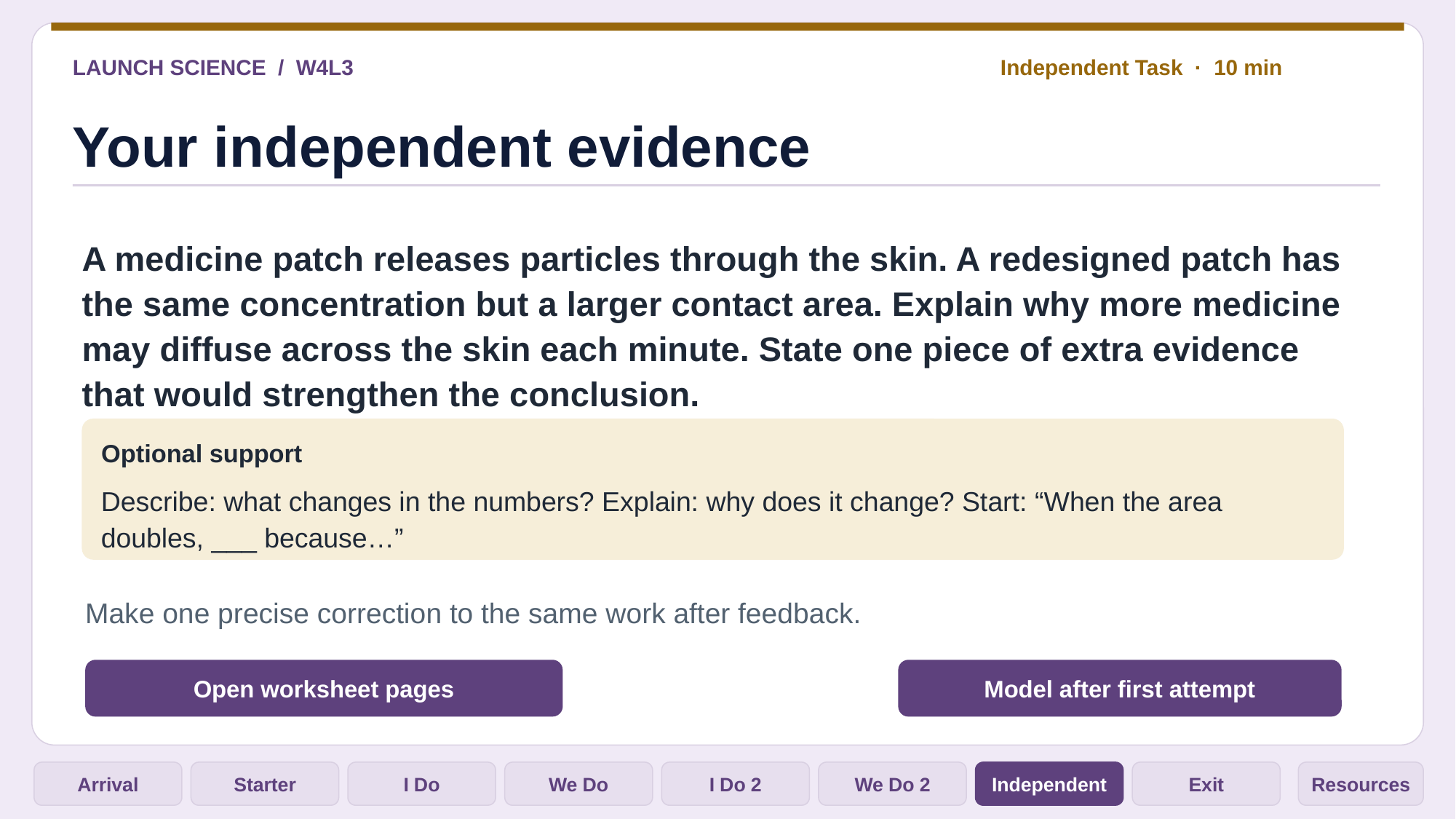

LAUNCH SCIENCE  /  W4L3
Independent Task  ·  10 min
Your independent evidence

A medicine patch releases particles through the skin. A redesigned patch has the same concentration but a larger contact area. Explain why more medicine may diffuse across the skin each minute. State one piece of extra evidence that would strengthen the conclusion.

Optional support
Describe: what changes in the numbers? Explain: why does it change? Start: “When the area doubles, ___ because…”
Make one precise correction to the same work after feedback.
Open worksheet pages
Model after first attempt
Arrival
Starter
I Do
We Do
I Do 2
We Do 2
Independent
Exit
Resources